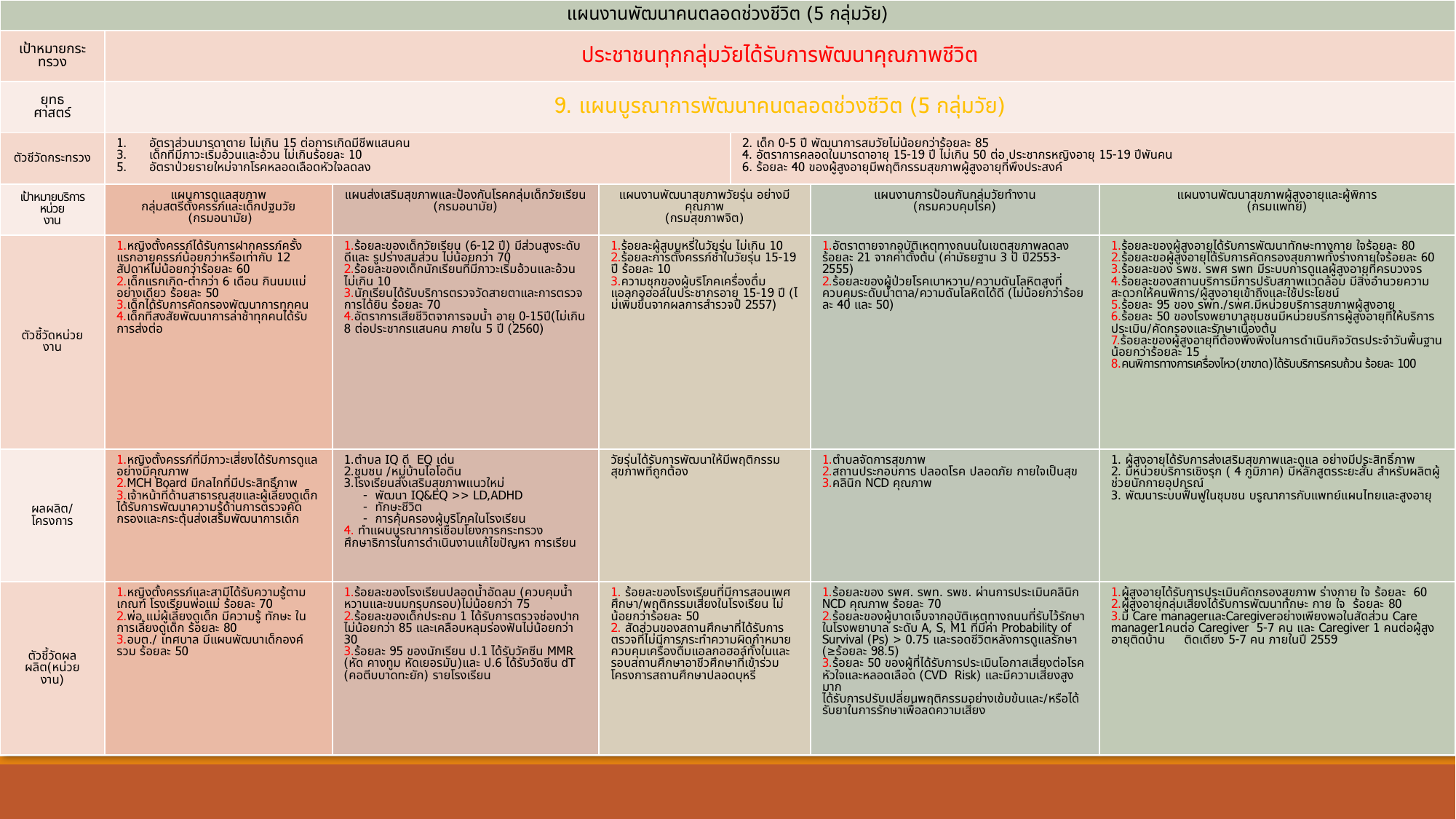

| แผนงานพัฒนาคนตลอดช่วงชีวิต (5 กลุ่มวัย) |  |  |  |  |  |  |
| --- | --- | --- | --- | --- | --- | --- |
| เป้าหมายกระทรวง | ประชาชนทุกกลุ่มวัยได้รับการพัฒนาคุณภาพชีวิต |  |  |  |  |  |
| ยุทธ ศาสตร์ | 9. แผนบูรณาการพัฒนาคนตลอดช่วงชีวิต (5 กลุ่มวัย) |  |  |  |  |  |
| ตัวชีวัดกระทรวง | อัตราส่วนมารดาตาย ไม่เกิน 15 ต่อการเกิดมีชีพแสนคน เด็กที่มีภาวะเริ่มอ้วนและอ้วน ไม่เกินร้อยละ 10 อัตราป่วยรายใหม่จากโรคหลอดเลือดหัวใจลดลง |  |  | 2. เด็ก 0-5 ปี พัฒนาการสมวัยไม่น้อยกว่าร้อยละ 85 4. อัตราการคลอดในมารดาอายุ 15-19 ปี ไม่เกิน 50 ต่อ ประชากรหญิงอายุ 15-19 ปีพันคน 6. ร้อยละ 40 ของผู้สูงอายุมีพฤติกรรมสุขภาพผู้สูงอายุที่พึงประสงค์ |  |  |
| เป้าหมายบริการหน่วย งาน | แผนการดูแลสุขภาพ กลุ่มสตรีตั้งครรภ์และเด็กปฐมวัย (กรมอนามัย) | แผนส่งเสริมสุขภาพและป้องกันโรคกลุ่มเด็กวัยเรียน (กรมอนามัย) | แผนงานพัฒนาสุขภาพวัยรุ่น อย่างมีคุณภาพ (กรมสุขภาพจิต) |  | แผนงานการป้อนกันกลุ่มวัยทำงาน (กรมควบคุมโรค) | แผนงานพัฒนาสุขภาพผู้สูงอายุและผู้พิการ (กรมแพทย์) |
| ตัวชี้วัดหน่วย งาน | หญิงตั้งครรภ์ได้รับการฝากครรภ์ครั้งแรกอายุครรภ์น้อยกว่าหรือเท่ากับ 12 สัปดาห์ไม่น้อยกว่าร้อยละ 60 เด็กแรกเกิด-ต่ำกว่า 6 เดือน กินนมแม่อย่างเดียว ร้อยละ 50 เด็กได้รับการคัดกรองพัฒนาการทุกคน เด็กที่สงสัยพัฒนาการล่าช้าทุกคนได้รับการส่งต่อ | ร้อยละของเด็กวัยเรียน (6-12 ปี) มีส่วนสูงระดับดีและ รูปร่างสมส่วน ไม่น้อยกว่า 70 ร้อยละของเด็กนักเรียนที่มีภาวะเริ่มอ้วนและอ้วน ไม่เกิน 10 นักเรียนได้รับบริการตรวจวัดสายตาและการตรวจการได้ยิน ร้อยละ 70 อัตราการเสียชีวิตจาการจมน้ำ อายุ 0-15ปี(ไม่เกิน 8 ต่อประชากรแสนคน ภายใน 5 ปี (2560) | ร้อยละผู้สูบบุหรี่ในวัยรุ่น ไม่เกิน 10 ร้อยละการตั้งครรภ์ช้ำในวัยรุ่น 15-19 ปี ร้อยละ 10 ความชุกของผู้บริโภคเครื่องดื่มแอลกอฮอล์ในประชากรอายุ 15-19 ปี (ไม่เพิ่มขึ้นจากผลการสำรวจปี 2557) |  | อัตราตายจากอุบัติเหตุทางถนนในเขตสุขภาพลดลง ร้อยละ 21 จากค่าตั้งต้น (ค่ามัธยฐาน 3 ปี ปี2553-2555) ร้อยละของผู้ป่วยโรคเบาหวาน/ความดันโลหิตสูงที่ควบคุมระดับน้ำตาล/ความดันโลหิตได้ดี (ไม่น้อยกว่าร้อยละ 40 และ 50) | ร้อยละของผู้สูงอายุได้รับการพัฒนาทักษะทางกาย ใจร้อยละ 80 ร้อยละขอผู้สูงอายุได้รับการคัดกรองสุขภาพทั้งร่างกายใจร้อยละ 60 ร้อยละของ รพช. รพศ รพท มีระบบการดูแลผู้สูงอายุที่ครบวงจร ร้อยละของสถานบริการมีการปรับสภาพแวดล้อม มีสิ่งอำนวยความสะดวกให้คนพิการ/ผู้สูงอายุเข้าถึงและใช้ประโยชน์ ร้อยละ 95 ของ รพท./รพศ.มีหน่วยบริการสุขภาพผู้สูงอายุ ร้อยละ 50 ของโรงพยาบาลชุมชนมีหน่วยบริการผู้สูงอายุที่ให้บริการประเมิน/คัดกรองและรักษาเบื้องต้น ร้อยละของผู้สูงอายุที่ต้องพึ่งพิงในการดำเนินกิจวัตรประจำวันพื้นฐาน น้อยกว่าร้อยละ 15 คนพิการทางการเครื่องไหว(ขาขาด)ได้รับบริการครบถ้วน ร้อยละ 100 |
| ผลผลิต/ โครงการ | หญิงตั้งครรภ์ที่มีภาวะเสี่ยงได้รับการดูแลอย่างมีคุณภาพ MCH Board มีกลไกที่มีประสิทธิ์ภาพ เจ้าหน้าที่ด้านสาธารณสุขและผู้เลี้ยงดูเด็ก ได้รับการพัฒนาความรู้ด้านการตรวจคัดกรองและกระตุ้นส่งเสริมพัฒนาการเด็ก | ตำบล IQ ดี EQ เด่น ชุมชน /หมู่บ้านไอโอดิน โรงเรียนส่งเสริมสุขภาพแนวใหม่ - พัฒนา IQ&EQ >> LD,ADHD - ทักษะชีวิต - การคุ้มครองผู้บริโภคในโรงเรียน 4. ทำแผนบูรณาการเชื่อมโยงการกระทรวงศึกษาธิการในการดำเนินงานแก้ไขปัญหา การเรียน | วัยรุ่นได้รับการพัฒนาให้มีพฤติกรรมสุขภาพที่ถูกต้อง |  | ตำบลจัดการสุขภาพ สถานประกอบการ ปลอดโรค ปลอดภัย กายใจเป็นสุข คลินิก NCD คุณภาพ | 1. ผู้สูงอายุได้รับการส่งเสริมสุขภาพและดูแล อย่างมีประสิทธิ์ภาพ 2. มีหน่วยบริการเชิงรุก ( 4 ภูมิภาค) มีหลักสูตรระยะสั้น สำหรับผลิตผู้ช่วยนักกายอุปกรณ์ 3. พัฒนาระบบฟื้นฟูในชุมชน บรูณาการกับแพทย์แผนไทยและสูงอายุ |
| ตัวชี้วัดผลผลิต(หน่วย งาน) | หญิงตั้งครรภ์และสามีได้รับความรู้ตามเกณฑ์ โรงเรียนพ่อแม่ ร้อยละ 70 พ่อ แม่ผู้เลี้ยงดูเด็ก มีความรู้ ทักษะ ในการเลี้ยงดูเด็ก ร้อยละ 80 อบต./ เทศบาล มีแผนพัฒนาเด็กองค์รวม ร้อยละ 50 | ร้อยละของโรงเรียนปลอดน้ำอัดลม (ควบคุมน้ำหวานและขนมกรุบกรอบ)ไม่น้อยกว่า 75 ร้อยละของเด็กประถม 1 ได้รับการตรวจช่องปากไม่น้อยกว่า 85 และเคลือบหลุมร่องฟันไม่น้อยกว่า 30 ร้อยละ 95 ของนักเรียน ป.1 ได้รับวัคซีน MMR (หัด คางทูม หัดเยอรมัน)และ ป.6 ได้รับวัดซีน dT (คอตีบบาดทะยัก) รายโรงเรียน | 1. ร้อยละของโรงเรียนที่มีการสอนเพศศึกษา/พฤติกรรมเสี่ยงในโรงเรียน ไม่น้อยกว่าร้อยละ 50 2. สัดส่วนของสถานศึกษาที่ได้รับการตรวจที่ไม่มีการกระทำความผิดกำหมายควบคุมเครื่องดื่มแอลกอฮอล์ทั้งในและรอบสถานศึกษาอาชีวศึกษาที่เข้าร่วมโครงการสถานศึกษาปลอดบุหรี่ |  | ร้อยละของ รพศ. รพท. รพช. ผ่านการประเมินคลินิก NCD คุณภาพ ร้อยละ 70 ร้อยละของผู้บาดเจ็บจากอุบัติเหตุทางถนนที่รับไว้รักษาในโรงพยาบาล ระดับ A, S, M1 ที่มีค่า Probability of Survival (Ps) > 0.75 และรอดชีวิตหลังการดูแลรักษา (≥ร้อยละ 98.5) ร้อยละ 50 ของผู้ที่ได้รับการประเมินโอกาสเสี่ยงต่อโรคหัวใจและหลอดเลือด (CVD Risk) และมีความเสี่ยงสูงมาก ได้รับการปรับเปลี่ยนพฤติกรรมอย่างเข้มข้นและ/หรือได้รับยาในการรักษาเพื่อลดความเสี่ยง | ผู้สูงอายุได้รับการประเมินคัดกรองสุขภาพ ร่างกาย ใจ ร้อยละ 60 ผู้สูงอายุกลุ่มเสี่ยงได้รับการพัฒนาทักษะ กาย ใจ ร้อยละ 80 มี Care managerและCaregiverอย่างเพียงพอในสัดส่วน Care manager1คนต่อ Caregiver 5-7 คน และ Caregiver 1 คนต่อผู้สูงอายุติดบ้าน ติดเตียง 5-7 คน ภายในปี 2559 |